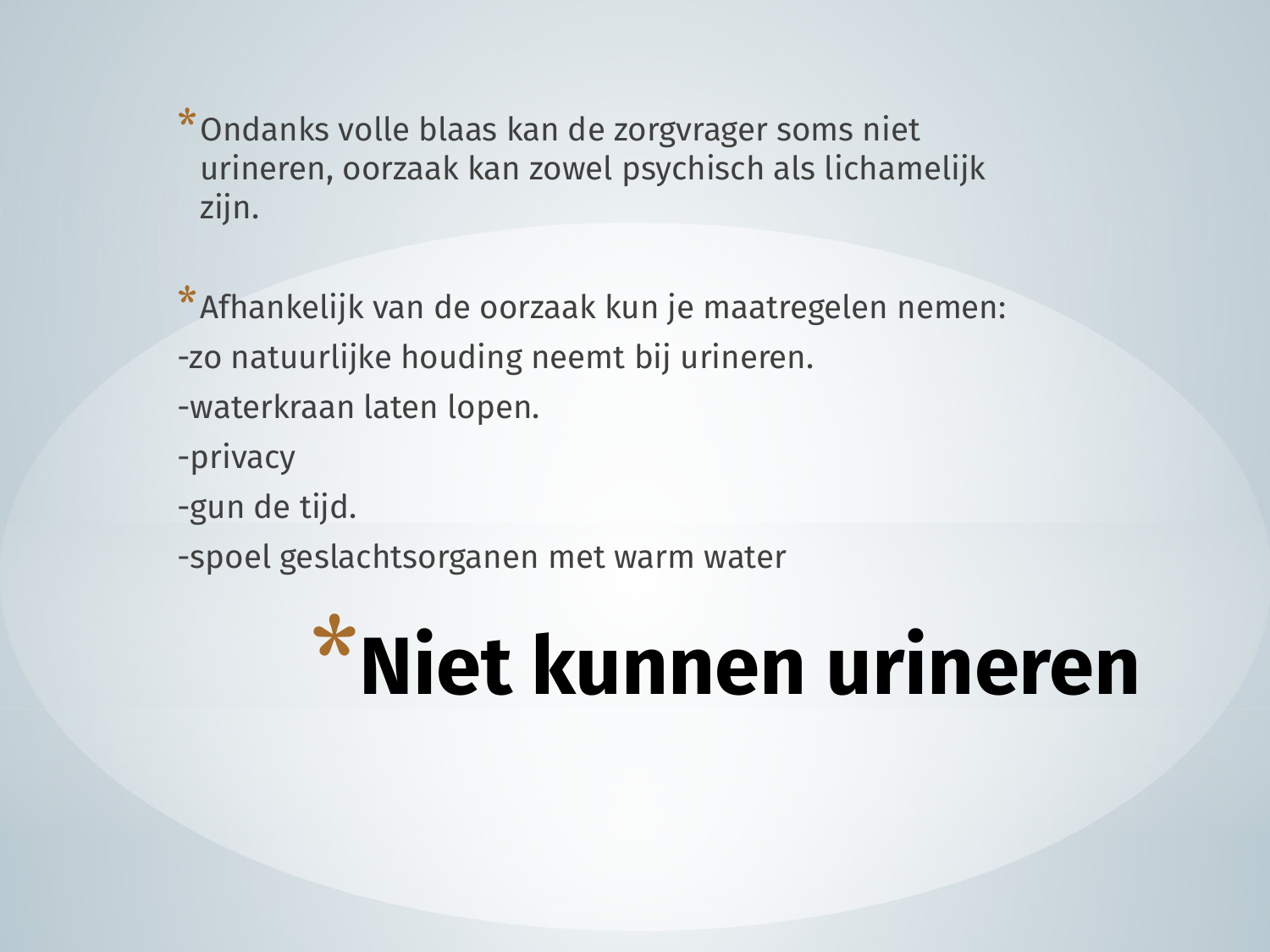

Ondanks volle blaas kan de zorgvrager soms niet urineren, oorzaak kan zowel psychisch als lichamelijk zijn.

Afhankelijk van de oorzaak kun je maatregelen nemen:
-zo natuurlijke houding neemt bij urineren.
-waterkraan laten lopen.
-privacy
-gun de tijd.
-spoel geslachtsorganen met warm water
# Niet kunnen urineren